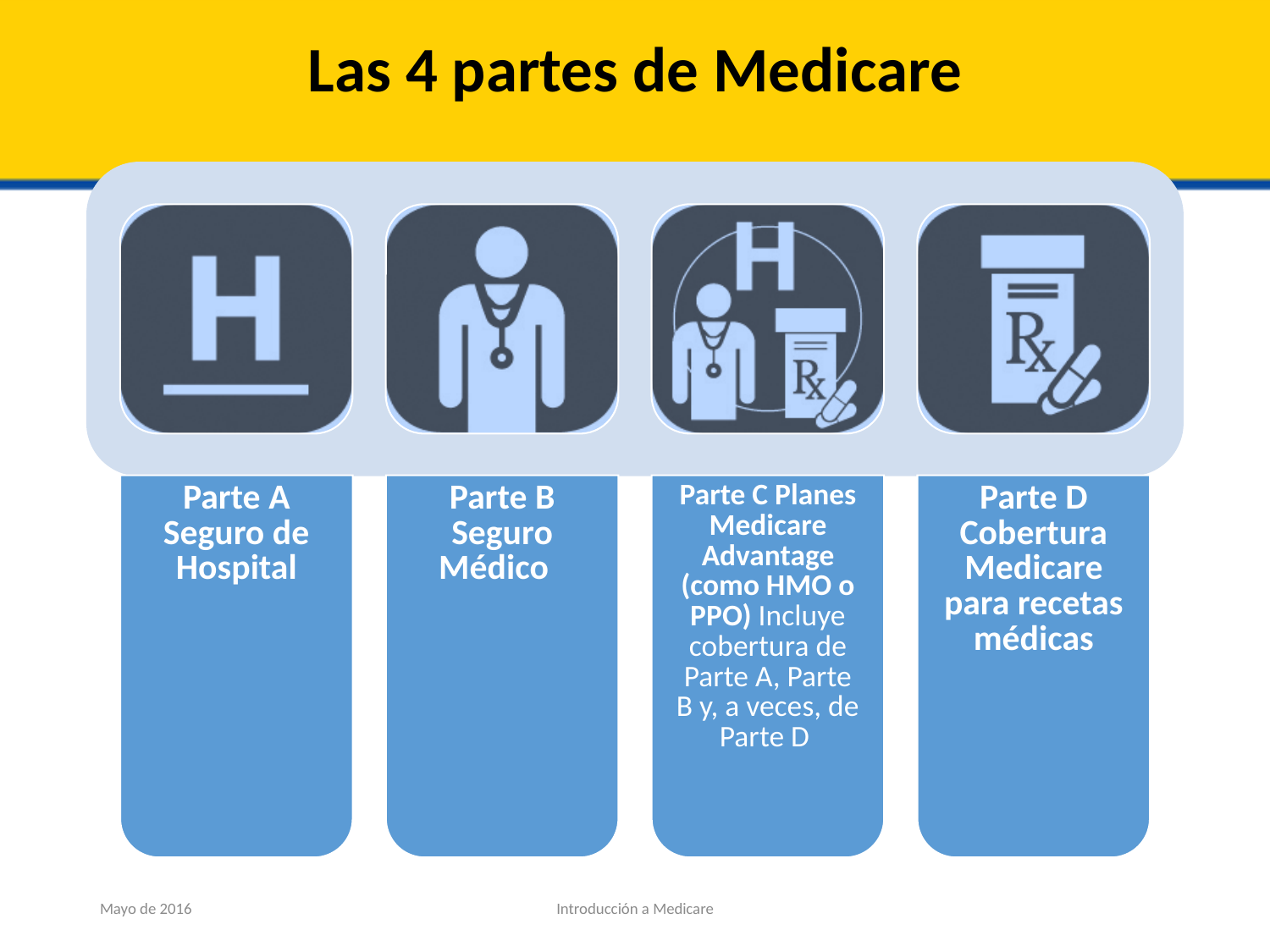

# Las 4 partes de Medicare
Parte A Seguro de Hospital
Parte B Seguro Médico
Parte C Planes Medicare Advantage (como HMO o PPO) Incluye cobertura de Parte A, Parte B y, a veces, de Parte D
Parte D Cobertura Medicare para recetas médicas
Mayo de 2016
Introducción a Medicare